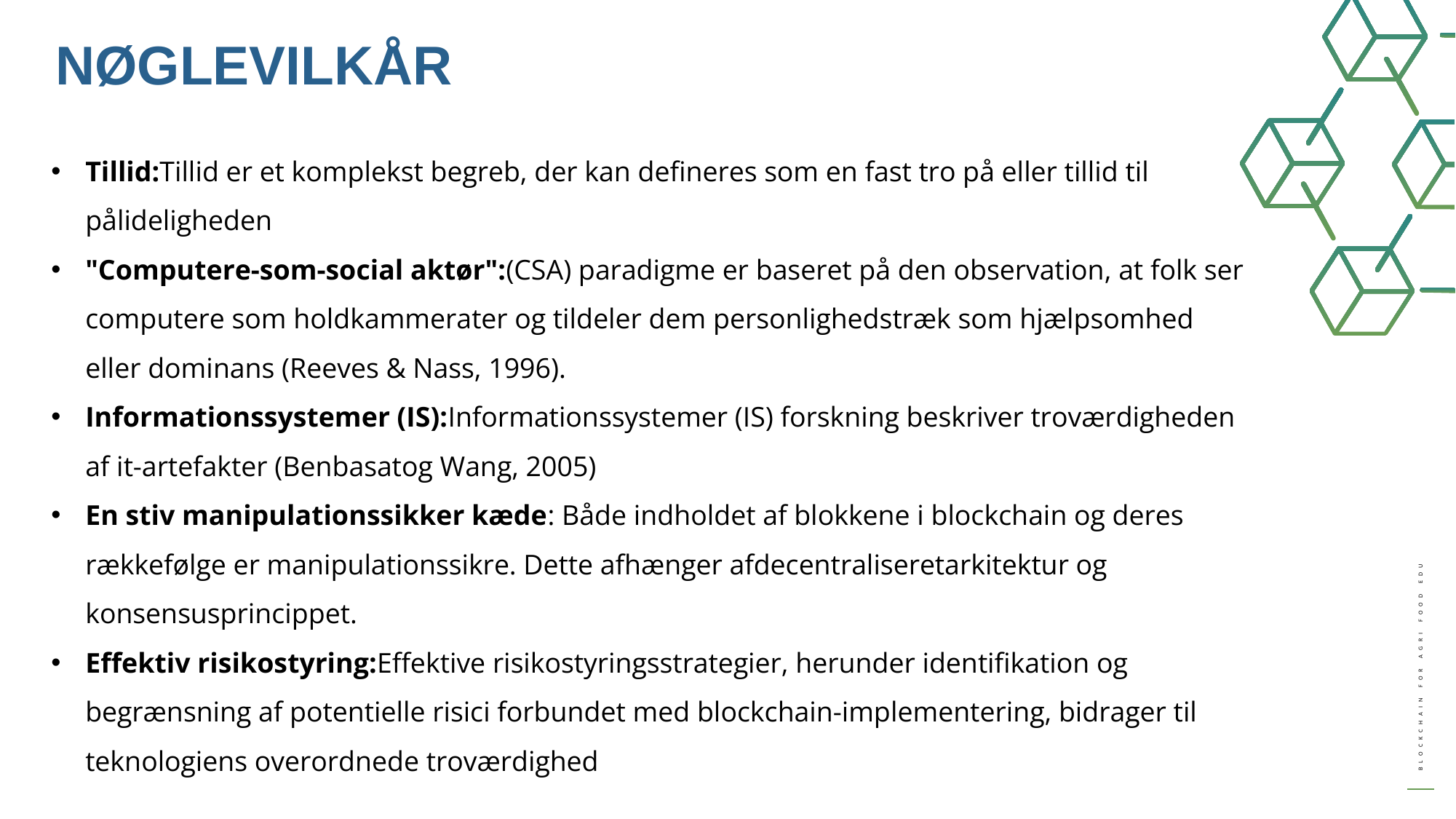

NØGLEVILKÅR
Tillid:Tillid er et komplekst begreb, der kan defineres som en fast tro på eller tillid til pålideligheden
"Computere-som-social aktør":(CSA) paradigme er baseret på den observation, at folk ser computere som holdkammerater og tildeler dem personlighedstræk som hjælpsomhed eller dominans (Reeves & Nass, 1996).
Informationssystemer (IS):Informationssystemer (IS) forskning beskriver troværdigheden af ​​it-artefakter (Benbasatog Wang, 2005)
En stiv manipulationssikker kæde: Både indholdet af blokkene i blockchain og deres rækkefølge er manipulationssikre. Dette afhænger afdecentraliseretarkitektur og konsensusprincippet.
Effektiv risikostyring:Effektive risikostyringsstrategier, herunder identifikation og begrænsning af potentielle risici forbundet med blockchain-implementering, bidrager til teknologiens overordnede troværdighed